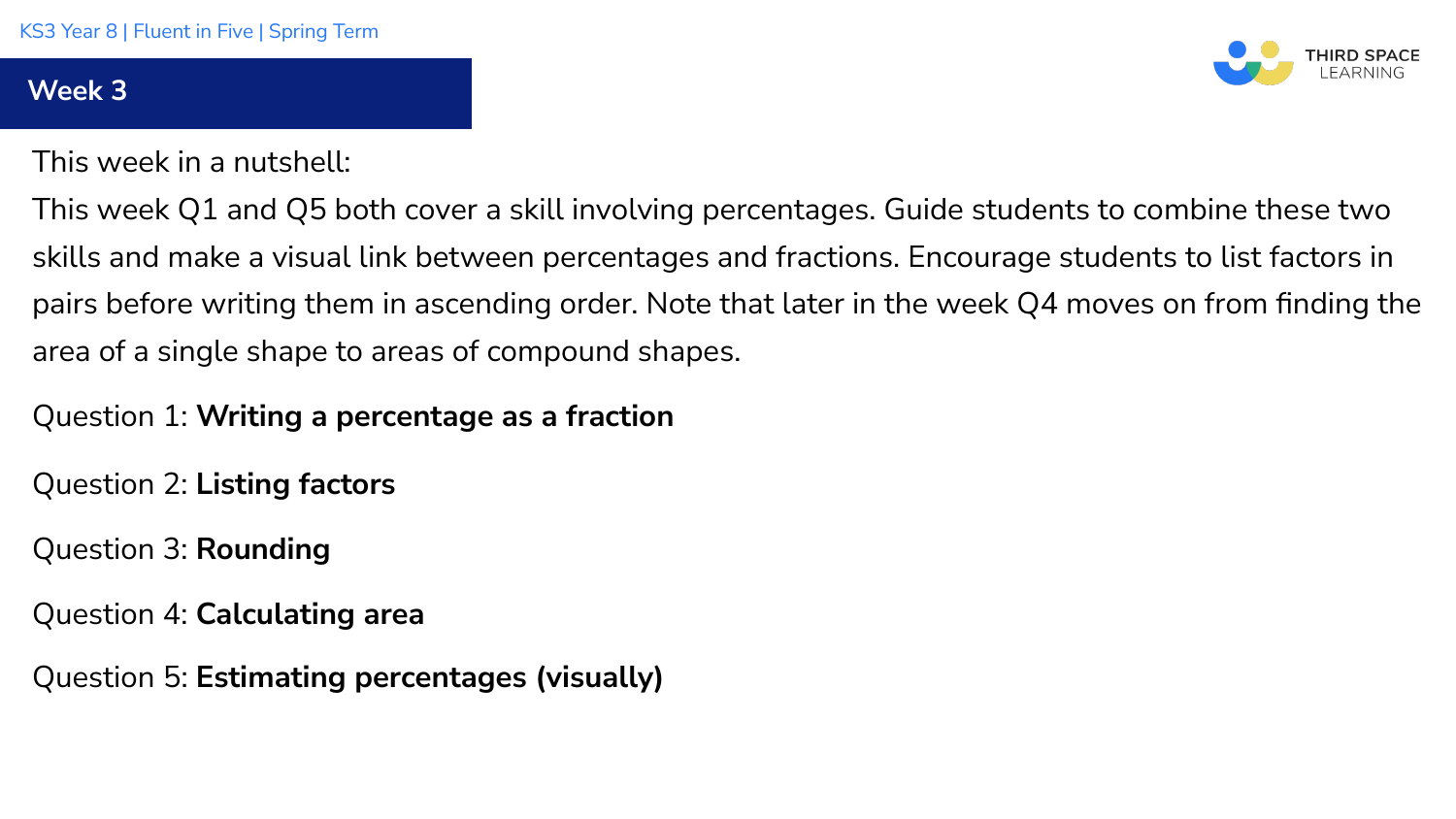

Week 3
| This week in a nutshell: This week Q1 and Q5 both cover a skill involving percentages. Guide students to combine these two skills and make a visual link between percentages and fractions. Encourage students to list factors in pairs before writing them in ascending order. Note that later in the week Q4 moves on from finding the area of a single shape to areas of compound shapes. |
| --- |
| Question 1: Writing a percentage as a fraction |
| Question 2: Listing factors |
| Question 3: Rounding |
| Question 4: Calculating area |
| Question 5: Estimating percentages (visually) |